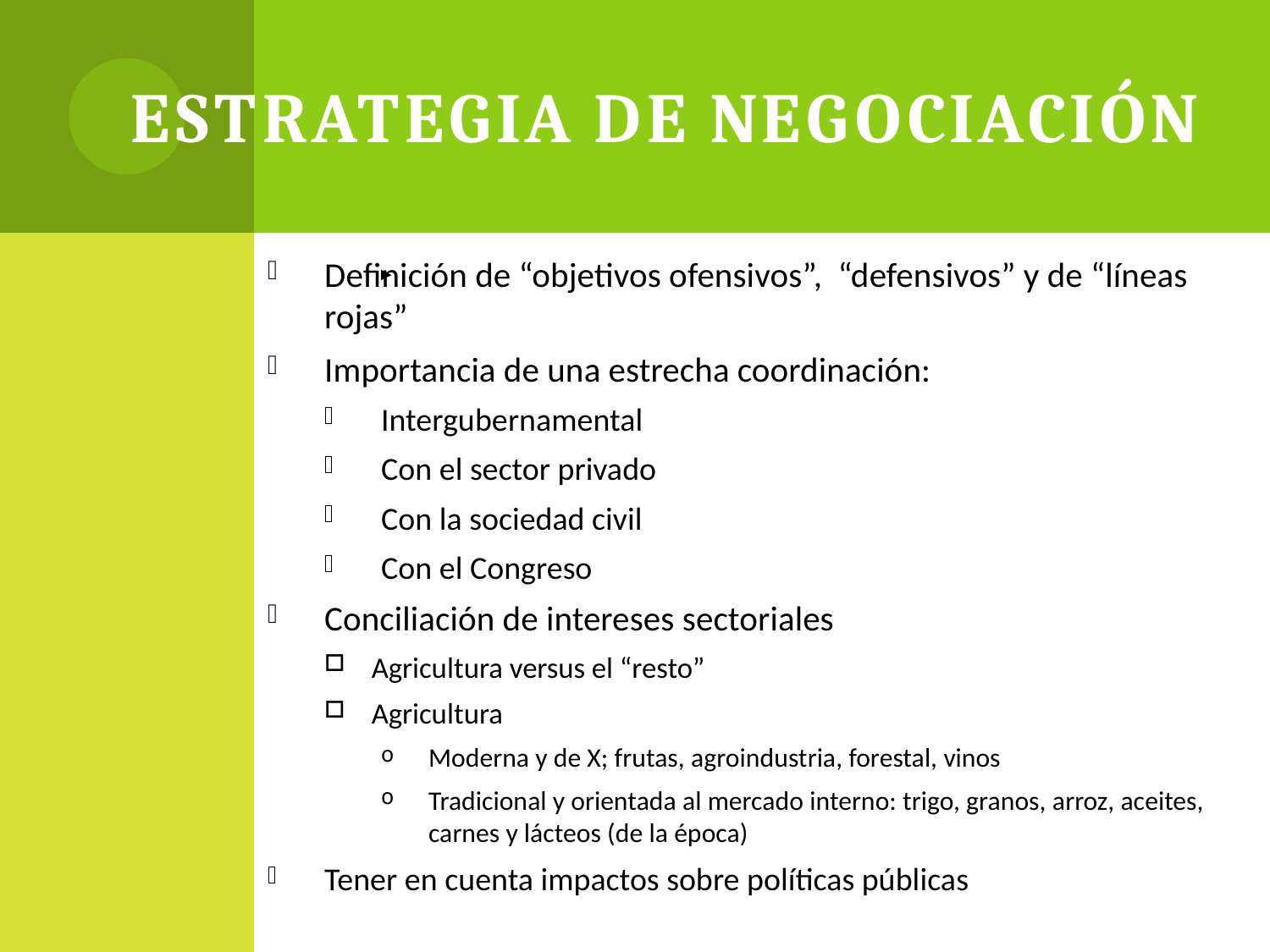

# Estrategia de negociación
Definición de “objetivos ofensivos”,  “defensivos” y de “líneas rojas”
Importancia de una estrecha coordinación:
Intergubernamental
Con el sector privado
Con la sociedad civil
Con el Congreso
Conciliación de intereses sectoriales
Agricultura versus el “resto”
Agricultura
Moderna y de X; frutas, agroindustria, forestal, vinos
Tradicional y orientada al mercado interno: trigo, granos, arroz, aceites, carnes y lácteos (de la época)
Tener en cuenta impactos sobre políticas públicas